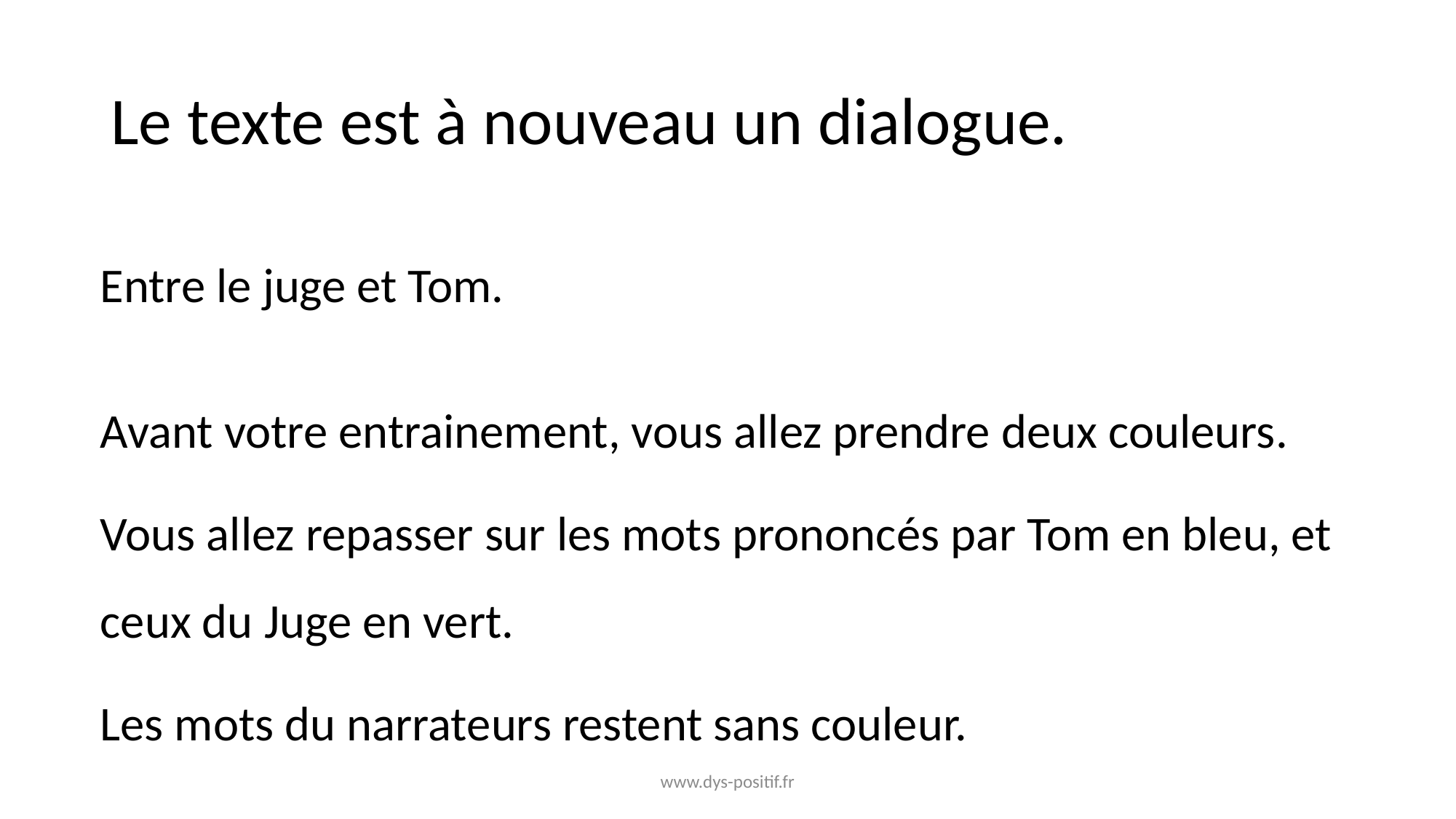

# Le texte est à nouveau un dialogue.

Entre le juge et Tom.
Avant votre entrainement, vous allez prendre deux couleurs.
Vous allez repasser sur les mots prononcés par Tom en bleu, et ceux du Juge en vert.
Les mots du narrateurs restent sans couleur.
www.dys-positif.fr